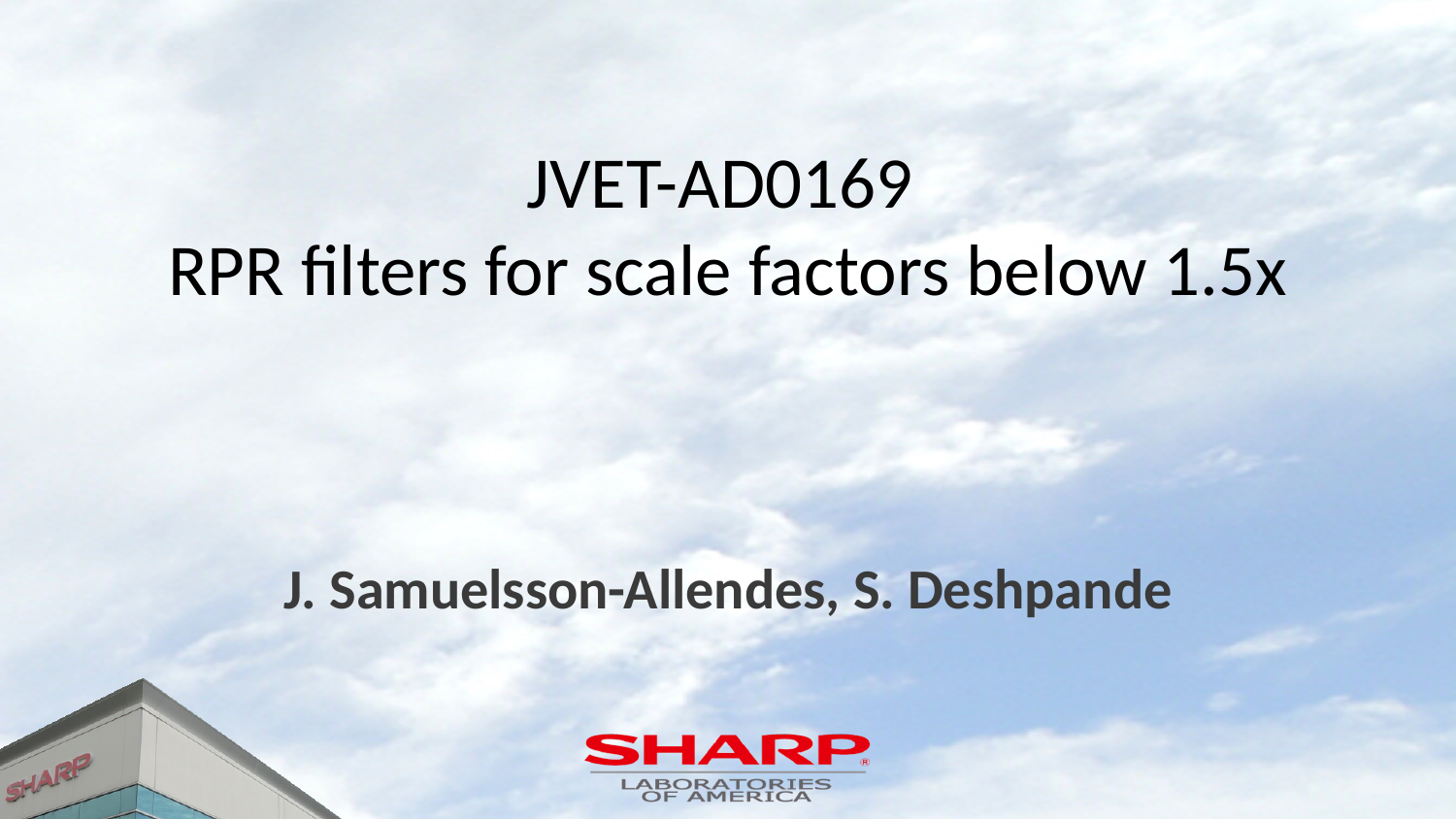

# JVET-AD0169 RPR filters for scale factors below 1.5x
J. Samuelsson-Allendes, S. Deshpande